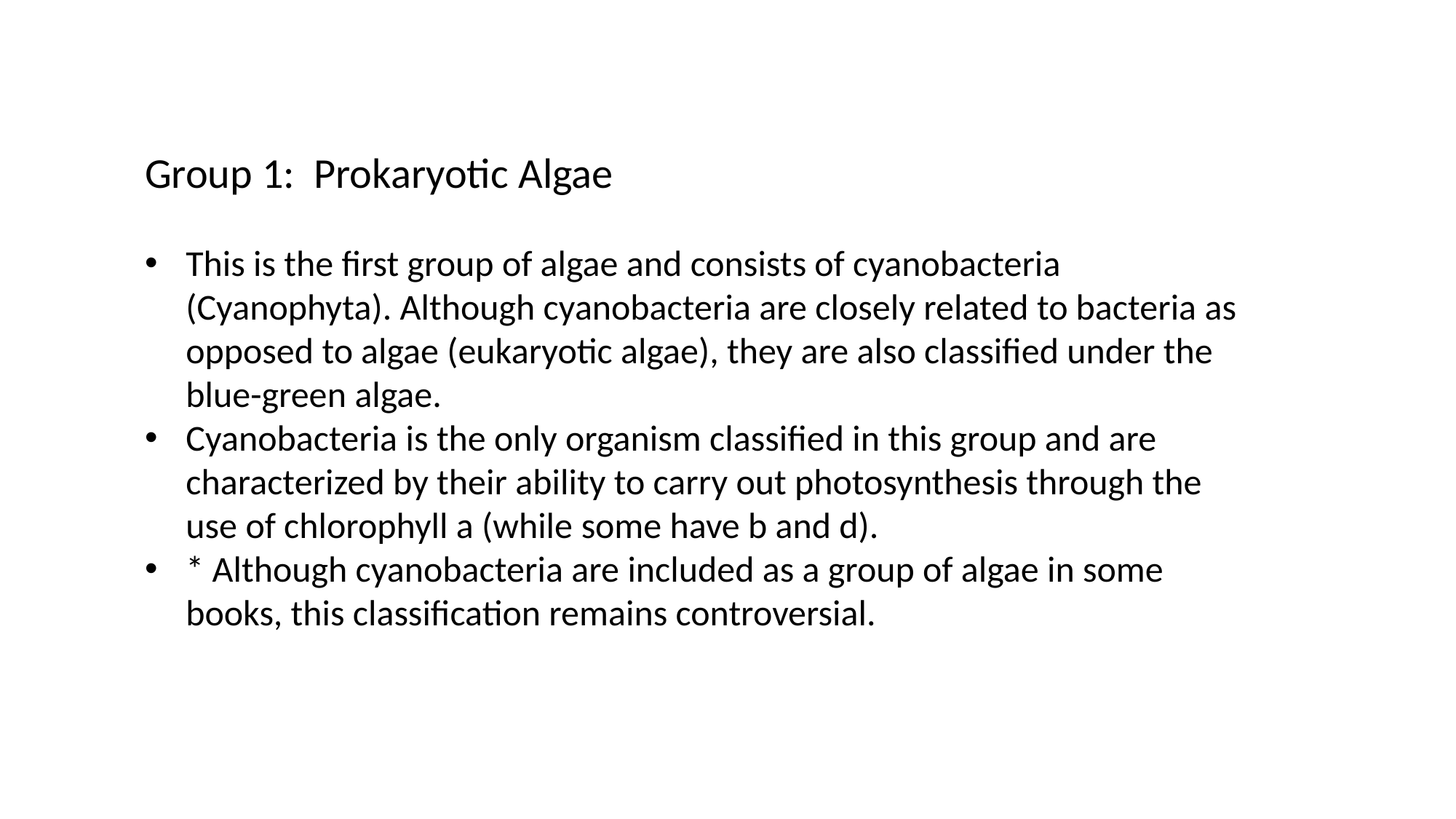

Group 1:  Prokaryotic Algae

This is the first group of algae and consists of cyanobacteria (Cyanophyta). Although cyanobacteria are closely related to bacteria as opposed to algae (eukaryotic algae), they are also classified under the blue-green algae.
Cyanobacteria is the only organism classified in this group and are characterized by their ability to carry out photosynthesis through the use of chlorophyll a (while some have b and d).
* Although cyanobacteria are included as a group of algae in some books, this classification remains controversial.